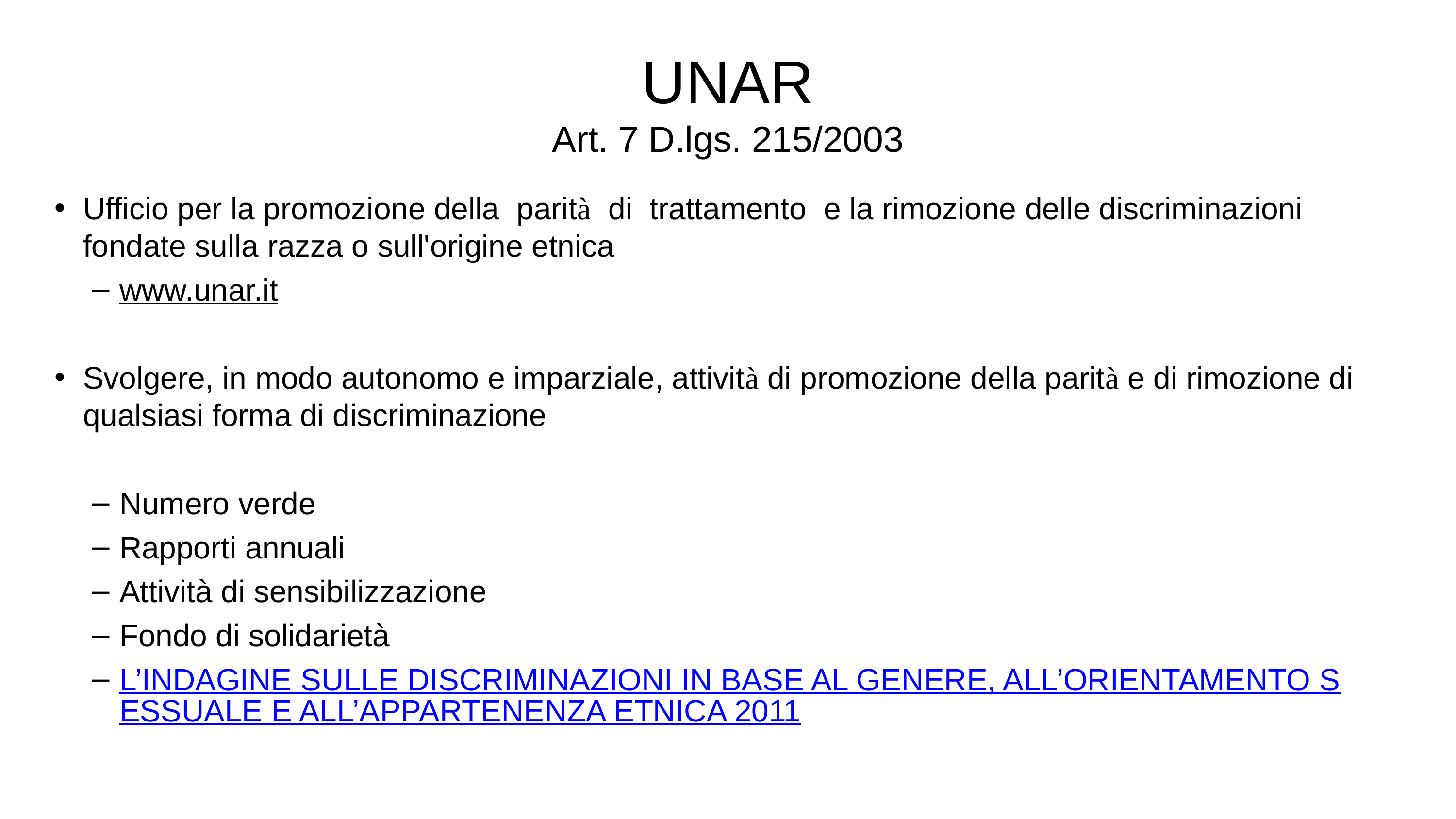

# UNAR Art. 7 D.lgs. 215/2003
Ufficio per la promozione della  parità  di  trattamento  e la rimozione delle discriminazioni fondate sulla razza o sull'origine etnica
www.unar.it

Svolgere, in modo autonomo e imparziale, attività di promozione della parità e di rimozione di qualsiasi forma di discriminazione

Numero verde
Rapporti annuali
Attività di sensibilizzazione
Fondo di solidarietà
L’INDAGINE SULLE DISCRIMINAZIONI IN BASE AL GENERE, ALL’ORIENTAMENTO SESSUALE E ALL’APPARTENENZA ETNICA 2011